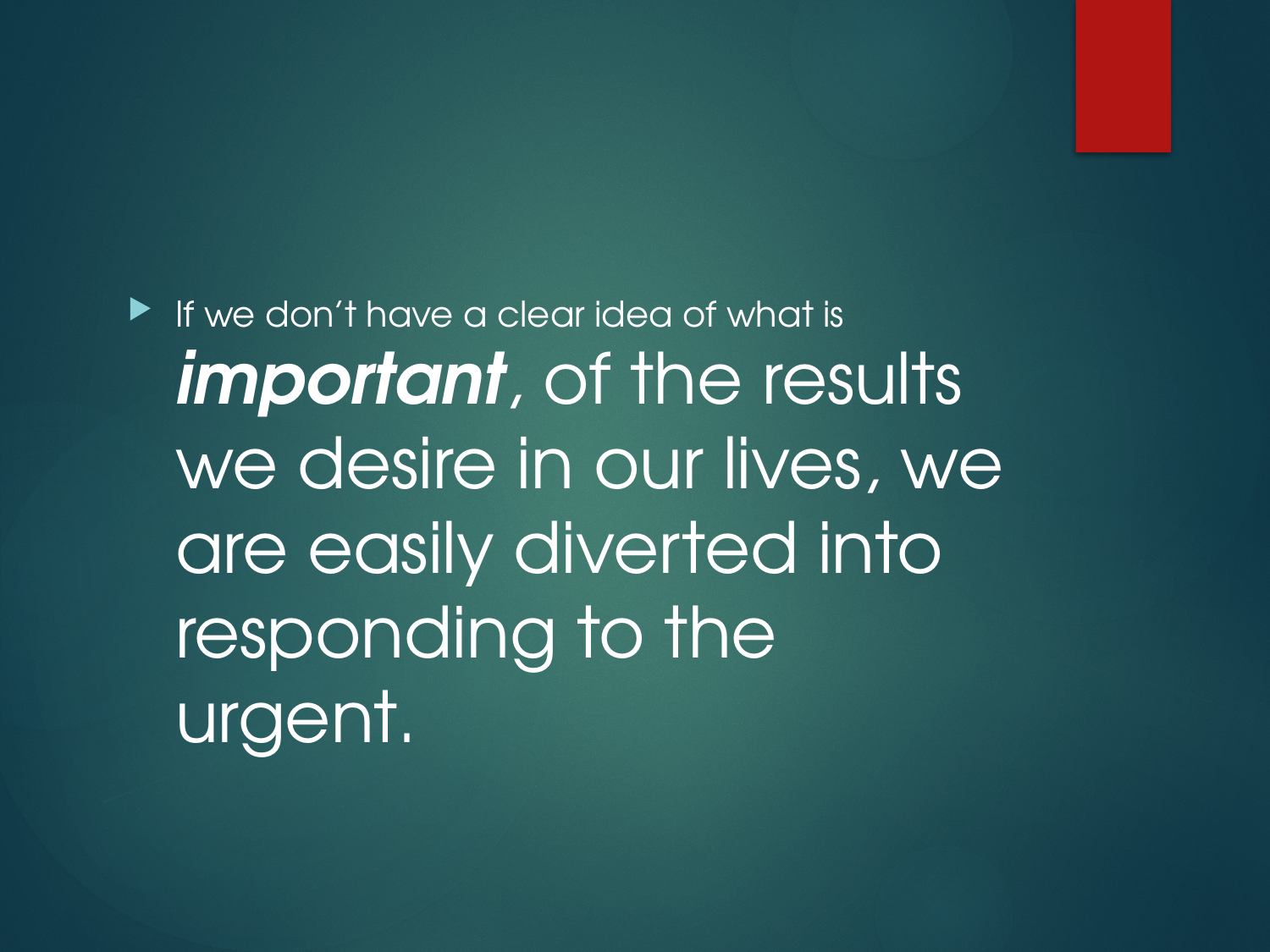

#
If we don’t have a clear idea of what is important, of the results we desire in our lives, we are easily diverted into responding to the urgent.